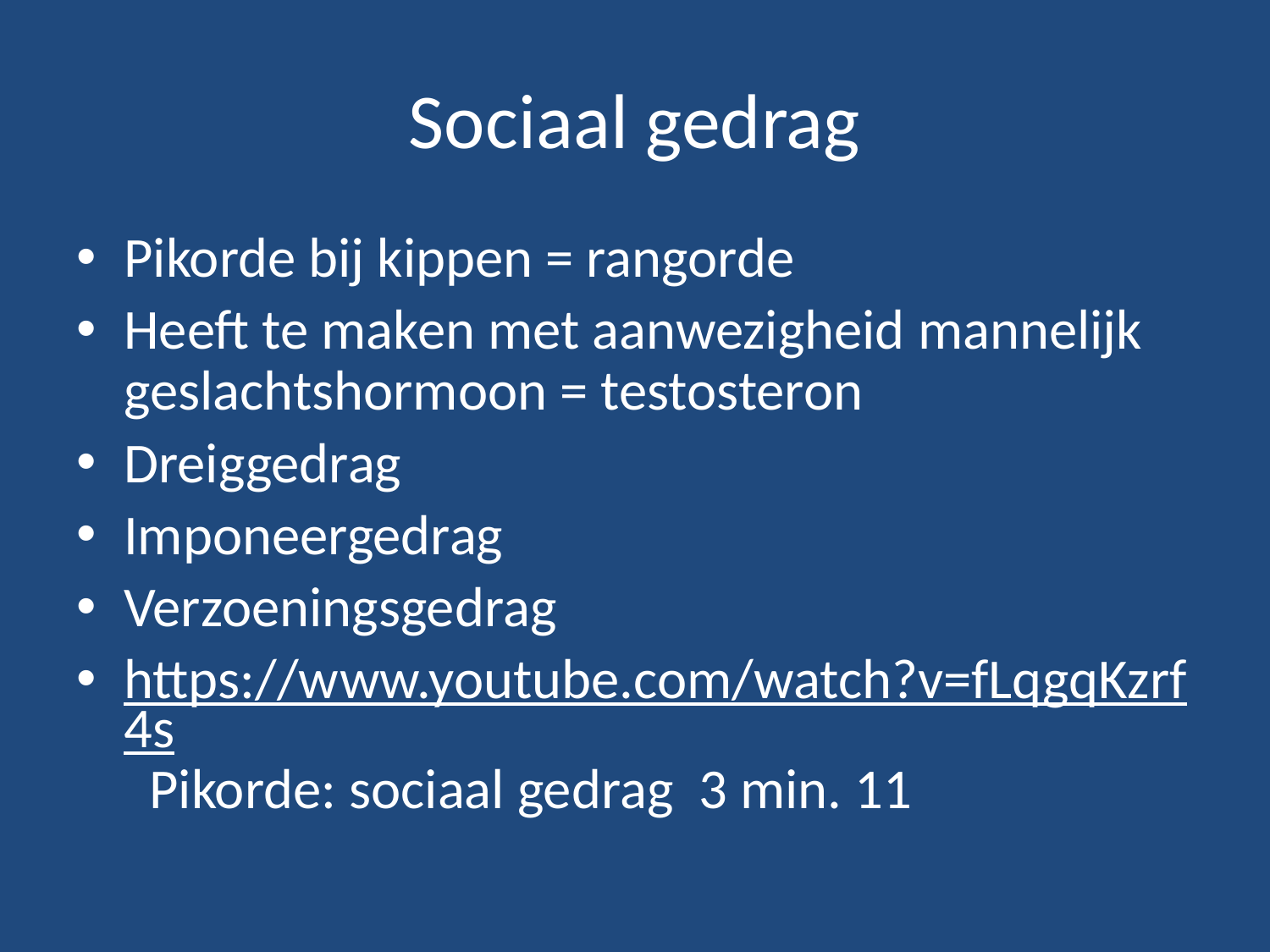

# Sociaal gedrag
Pikorde bij kippen = rangorde
Heeft te maken met aanwezigheid mannelijk geslachtshormoon = testosteron
Dreiggedrag
Imponeergedrag
Verzoeningsgedrag
https://www.youtube.com/watch?v=fLqgqKzrf4s  Pikorde: sociaal gedrag  3 min. 11